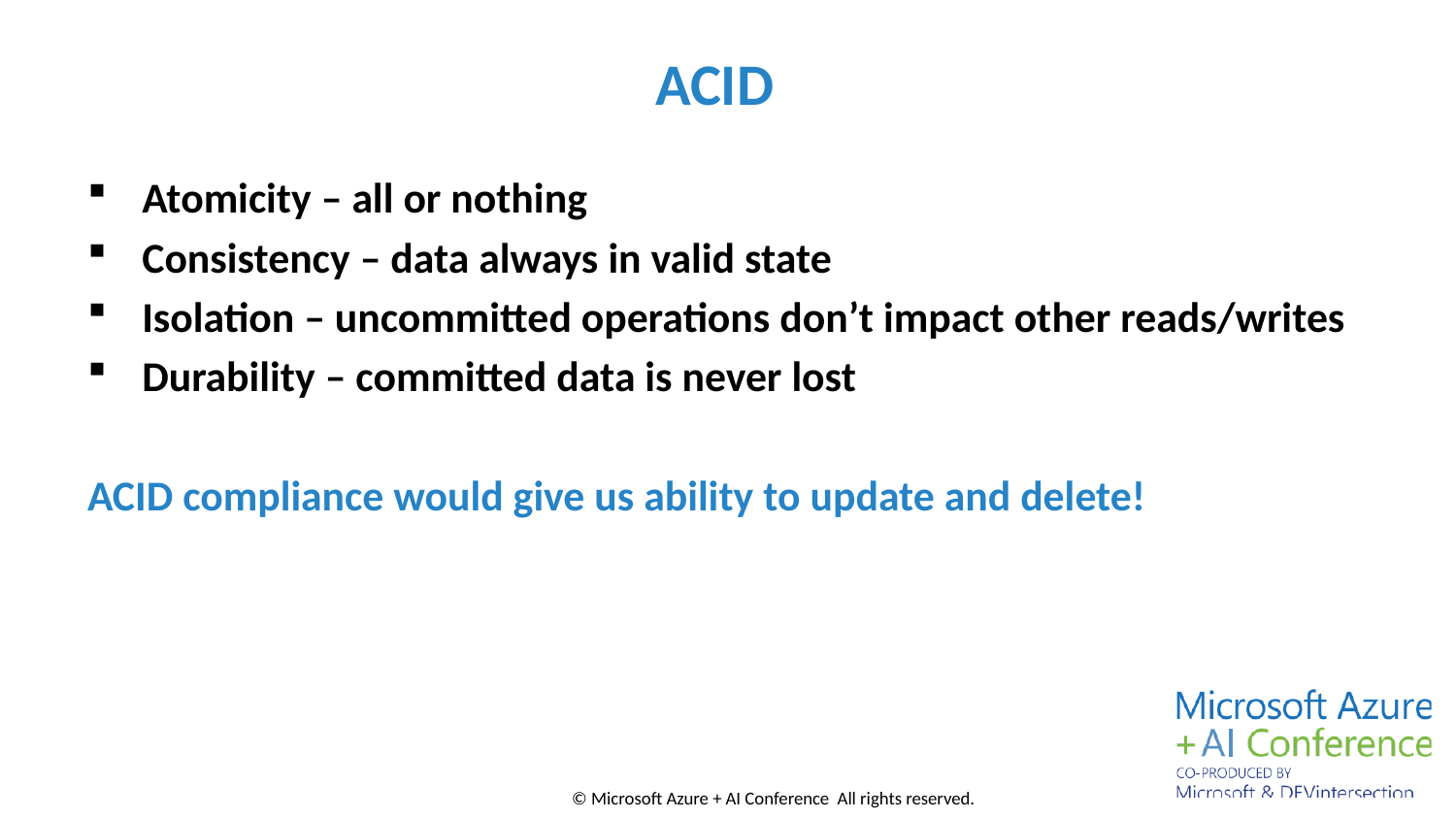

# ACID
Atomicity – all or nothing
Consistency – data always in valid state
Isolation – uncommitted operations don’t impact other reads/writes
Durability – committed data is never lost

ACID compliance would give us ability to update and delete!